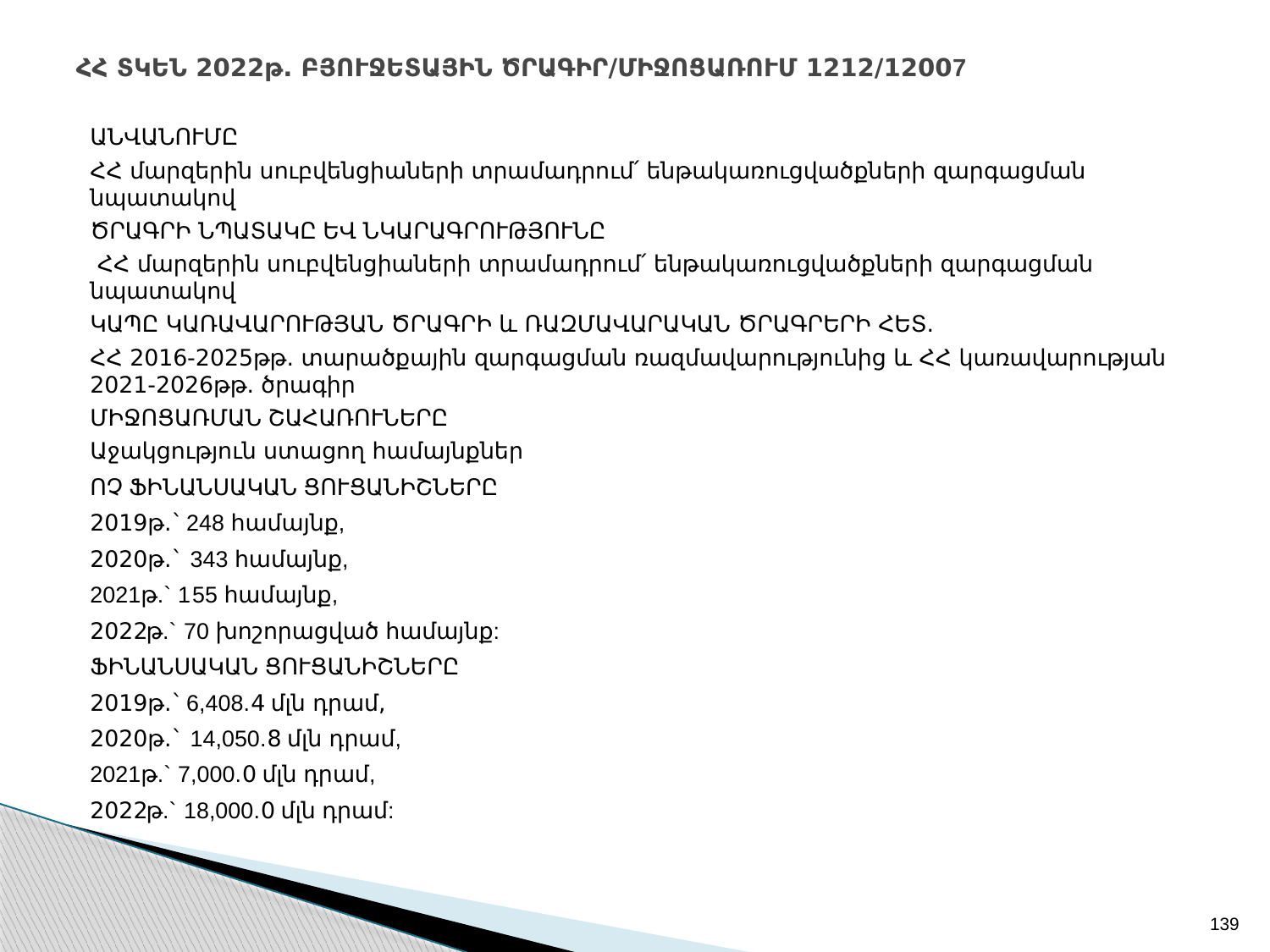

# ՀՀ ՏԿԵՆ 2022թ. ԲՅՈՒՋԵՏԱՅԻՆ ԾՐԱԳԻՐ/ՄԻՋՈՑԱՌՈՒՄ 1212/12007
ԱՆՎԱՆՈՒՄԸ
ՀՀ մարզերին սուբվենցիաների տրամադրում՛ ենթակառուցվածքների զարգացման նպատակով
ԾՐԱԳՐԻ ՆՊԱՏԱԿԸ ԵՎ ՆԿԱՐԱԳՐՈՒԹՅՈՒՆԸ
 ՀՀ մարզերին սուբվենցիաների տրամադրում՛ ենթակառուցվածքների զարգացման նպատակով
ԿԱՊԸ ԿԱՌԱՎԱՐՈՒԹՅԱՆ ԾՐԱԳՐԻ և ՌԱԶՄԱՎԱՐԱԿԱՆ ԾՐԱԳՐԵՐԻ ՀԵՏ.
ՀՀ 2016-2025թթ. տարածքային զարգացման ռազմավարությունից և ՀՀ կառավարության 2021-2026թթ. ծրագիր
ՄԻՋՈՑԱՌՄԱՆ ՇԱՀԱՌՈՒՆԵՐԸ
Աջակցություն ստացող համայնքներ
ՈՉ ՖԻՆԱՆՍԱԿԱՆ ՑՈՒՑԱՆԻՇՆԵՐԸ
2019թ.` 248 համայնք,
2020թ.` 343 համայնք,
2021թ.` 155 համայնք,
2022թ.` 70 խոշորացված համայնք:
ՖԻՆԱՆՍԱԿԱՆ ՑՈՒՑԱՆԻՇՆԵՐԸ
2019թ.` 6,408.4 մլն դրամ,
2020թ.` 14,050.8 մլն դրամ,
2021թ.` 7,000.0 մլն դրամ,
2022թ.` 18,000.0 մլն դրամ:
139